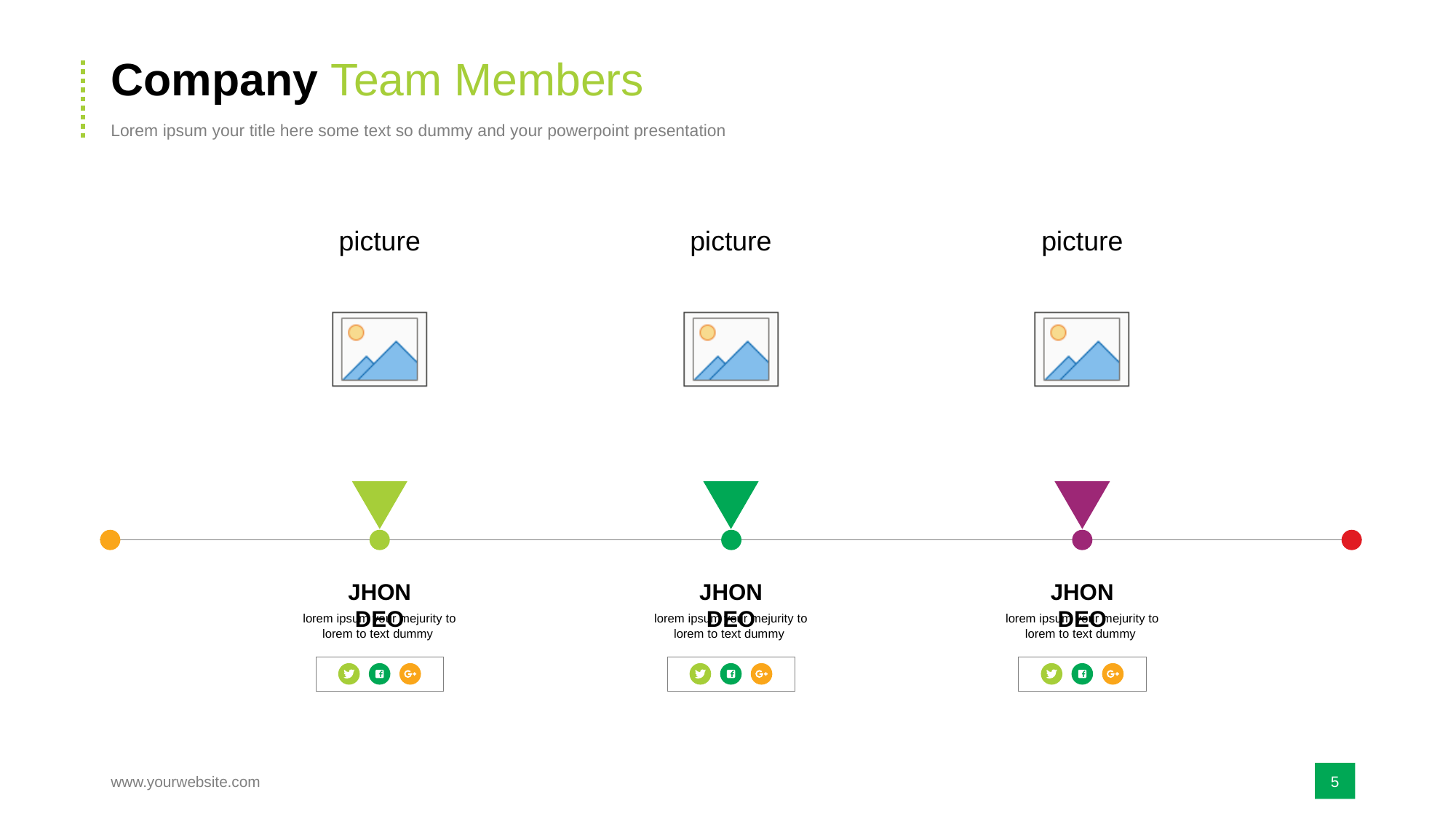

# Company Team Members
Lorem ipsum your title here some text so dummy and your powerpoint presentation

JHON DEO
lorem ipsum your mejurity to lorem to text dummy

JHON DEO
lorem ipsum your mejurity to lorem to text dummy

JHON DEO
lorem ipsum your mejurity to lorem to text dummy

5
www.yourwebsite.com